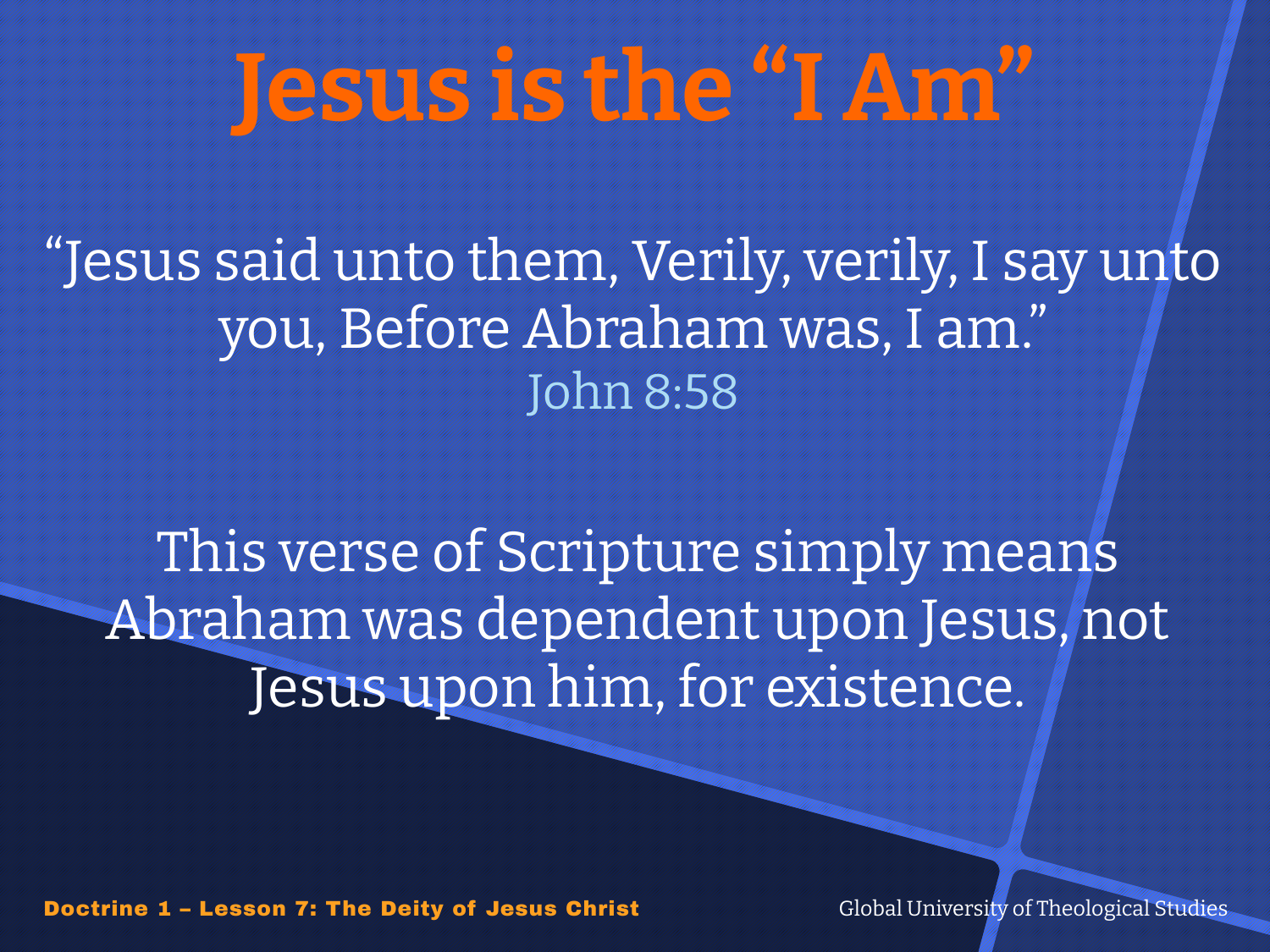

Jesus is the “I Am”
“Jesus said unto them, Verily, verily, I say unto you, Before Abraham was, I am.”
John 8:58
This verse of Scripture simply means Abraham was dependent upon Jesus, not Jesus upon him, for existence.
Doctrine 1 – Lesson 7: The Deity of Jesus Christ                         Global University of Theological Studies